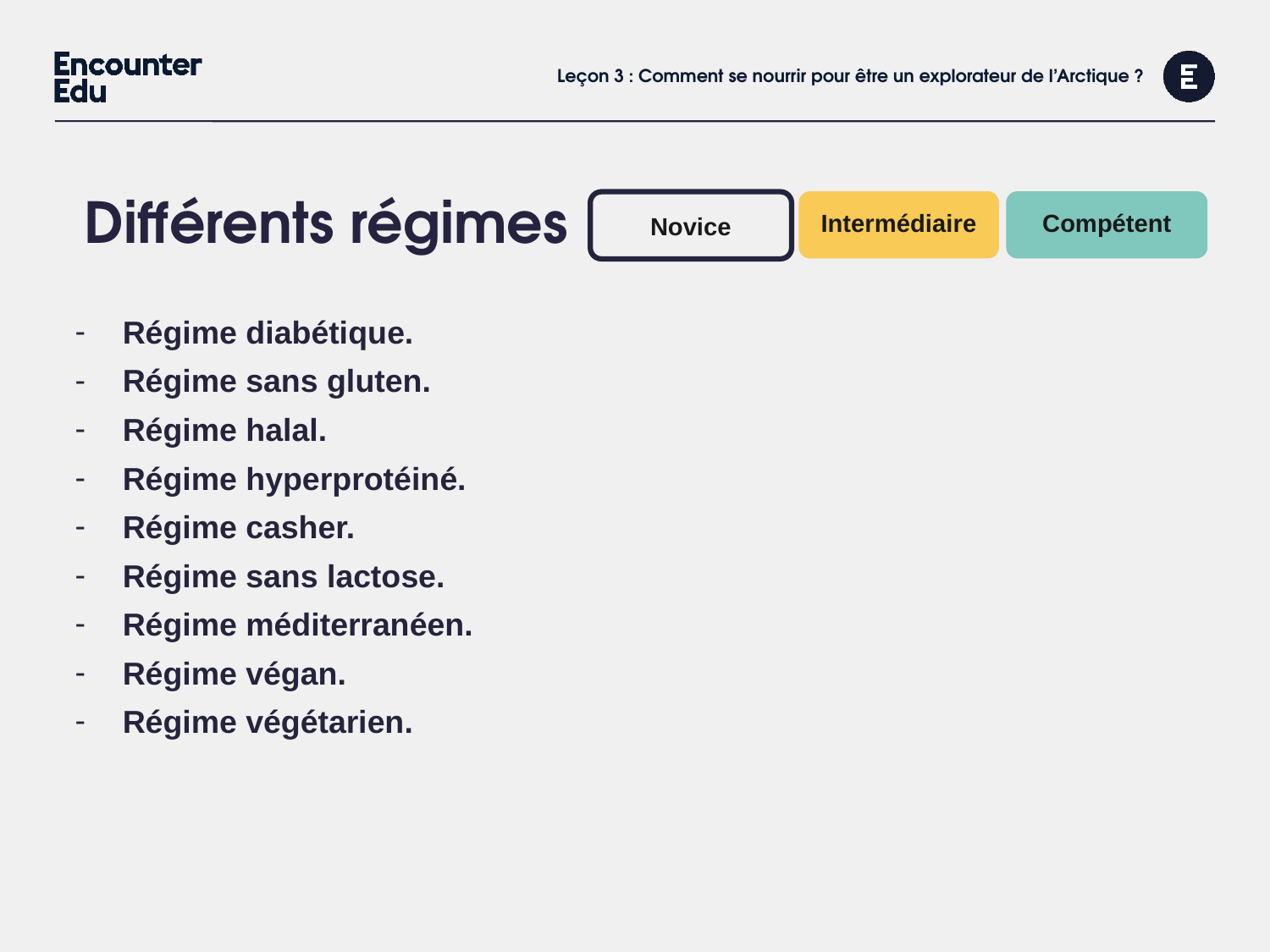

# Leçon 3 : Comment se nourrir pour être un explorateur de l’Arctique ?
Différents régimes
Compétent
Intermédiaire
Novice
Régime diabétique.
Régime sans gluten.
Régime halal.
Régime hyperprotéiné.
Régime casher.
Régime sans lactose.
Régime méditerranéen.
Régime végan.
Régime végétarien.